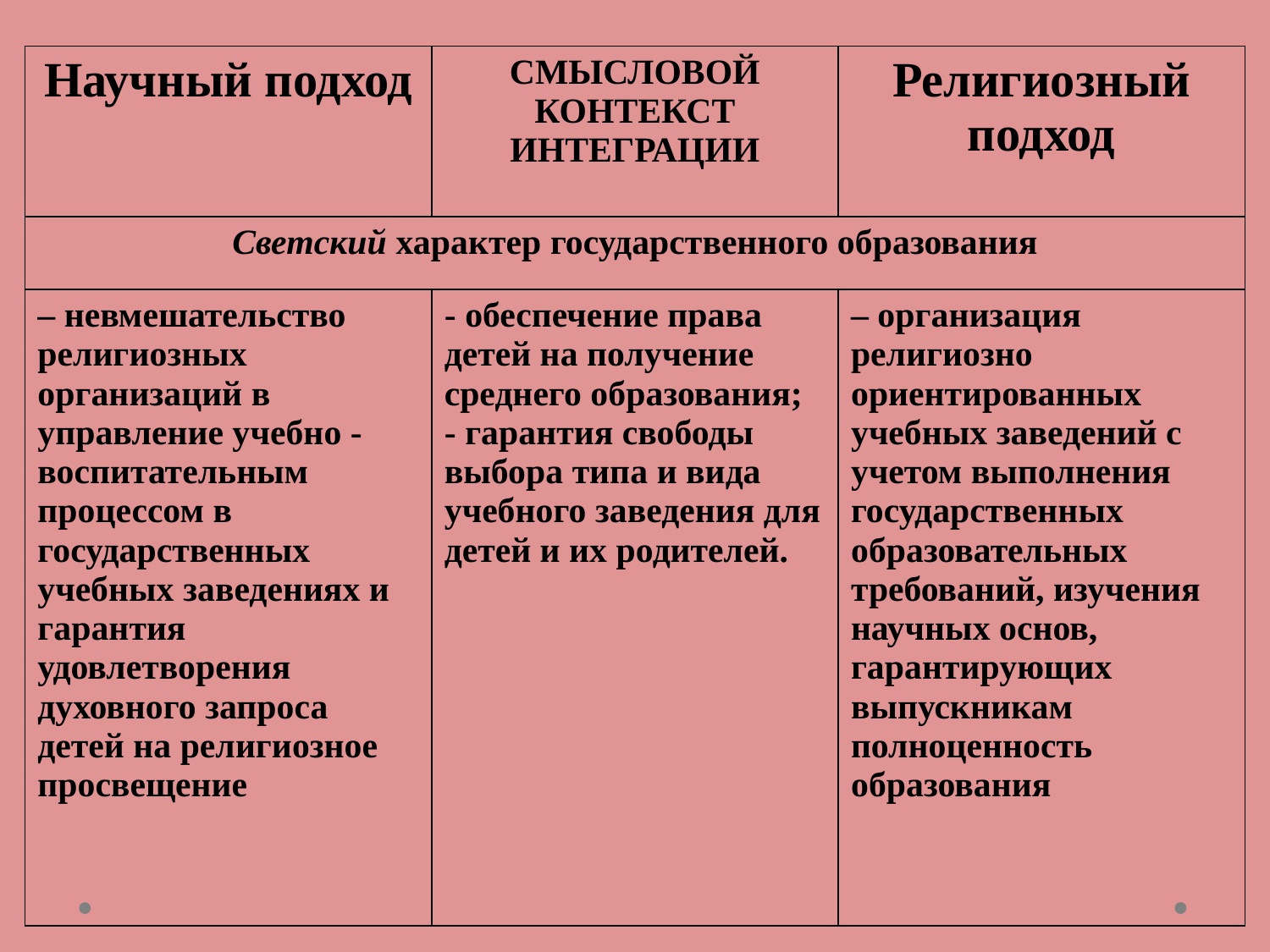

| Научный подход | СМЫСЛОВОЙ КОНТЕКСТ ИНТЕГРАЦИИ | Религиозный подход |
| --- | --- | --- |
| Светский характер государственного образования |  |  |
| – невмешательство религиозных организаций в управление учебно - воспитательным процессом в государственных учебных заведениях и гарантия удовлетворения духовного запроса детей на религиозное просвещение | - обеспечение права детей на получение среднего образования; - гарантия свободы выбора типа и вида учебного заведения для детей и их родителей. | – организация религиозно ориентированных учебных заведений с учетом выполнения государственных образовательных требований, изучения научных основ, гарантирующих выпускникам полноценность образования |